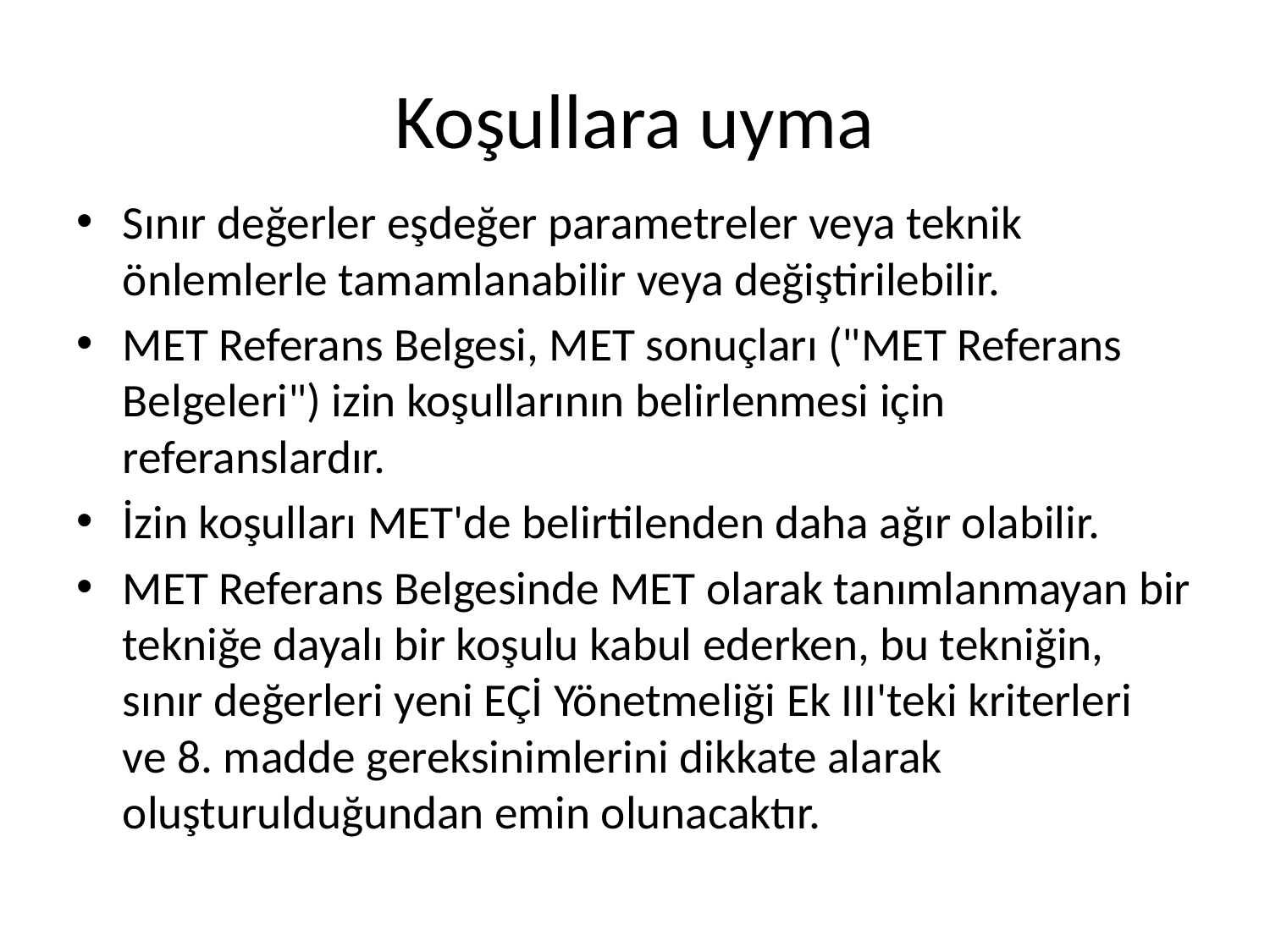

# Koşullara uyma
Sınır değerler eşdeğer parametreler veya teknik önlemlerle tamamlanabilir veya değiştirilebilir.
MET Referans Belgesi, MET sonuçları ("MET Referans Belgeleri") izin koşullarının belirlenmesi için referanslardır.
İzin koşulları MET'de belirtilenden daha ağır olabilir.
MET Referans Belgesinde MET olarak tanımlanmayan bir tekniğe dayalı bir koşulu kabul ederken, bu tekniğin, sınır değerleri yeni EÇİ Yönetmeliği Ek III'teki kriterleri  ve 8. madde gereksinimlerini dikkate alarak oluşturulduğundan emin olunacaktır.